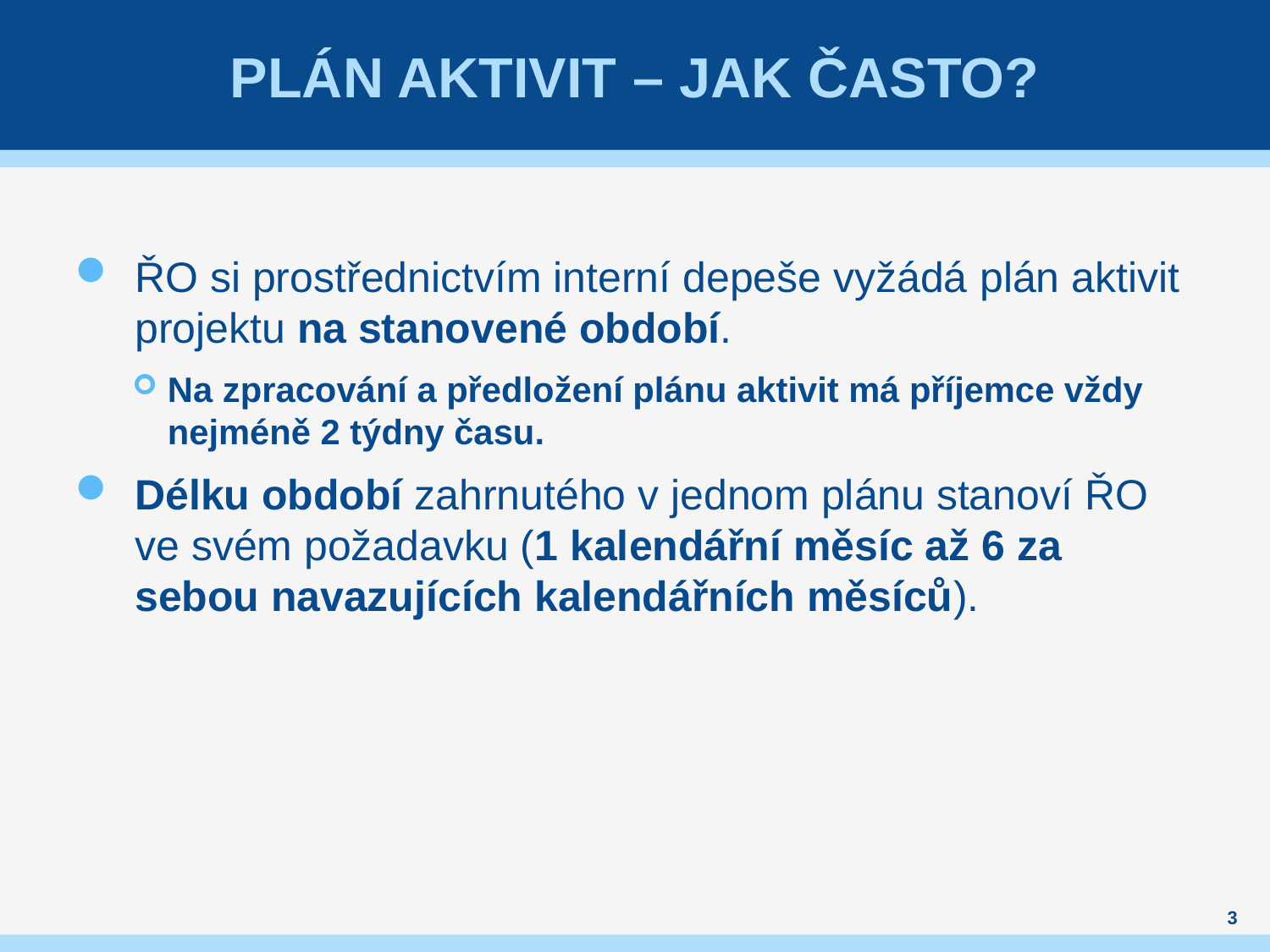

# Plán aktivit – Jak často?
ŘO si prostřednictvím interní depeše vyžádá plán aktivit projektu na stanovené období.
Na zpracování a předložení plánu aktivit má příjemce vždy nejméně 2 týdny času.
Délku období zahrnutého v jednom plánu stanoví ŘO ve svém požadavku (1 kalendářní měsíc až 6 za sebou navazujících kalendářních měsíců).
3